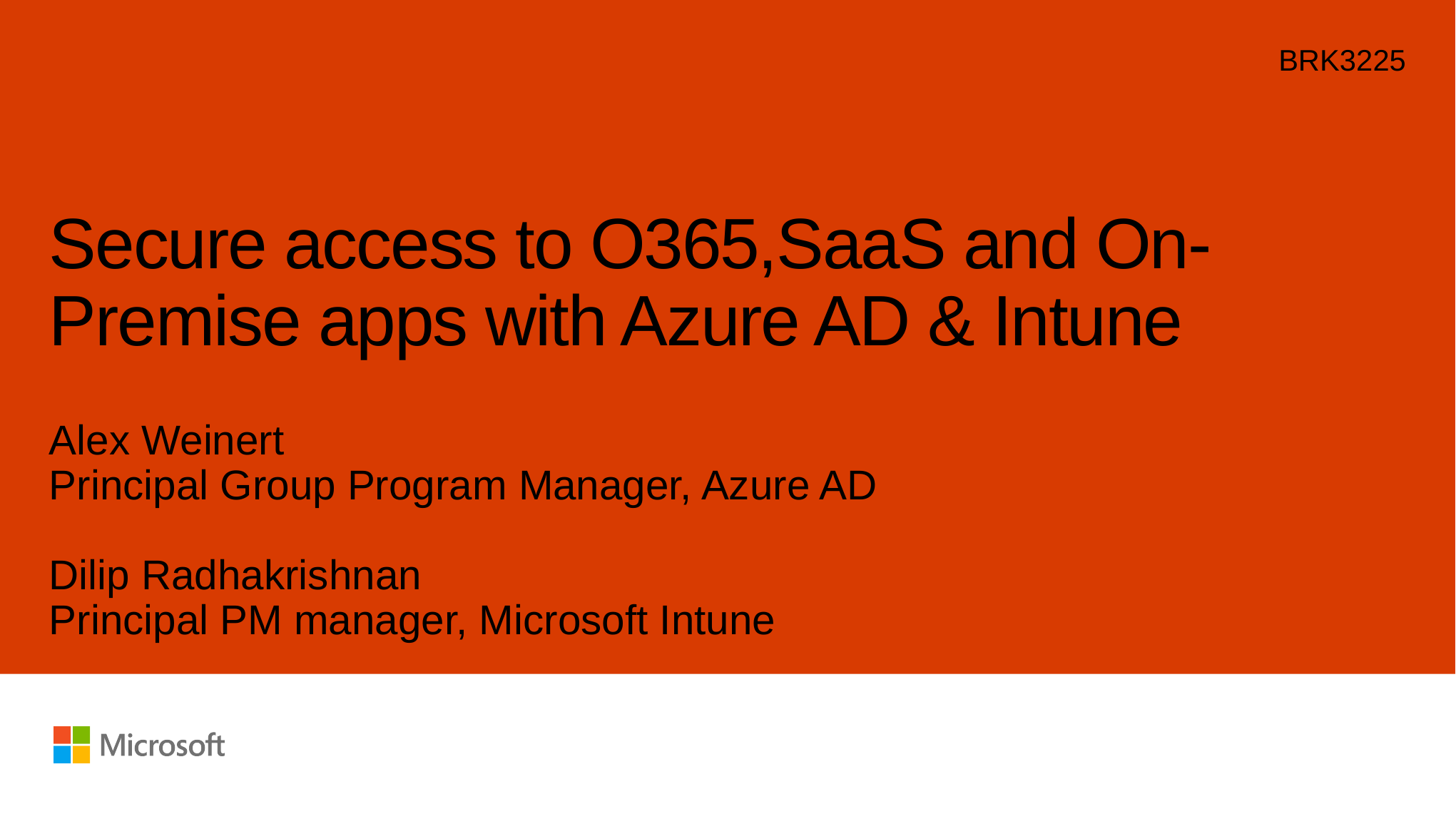

BRK3225
# Secure access to O365,SaaS and On-Premise apps with Azure AD & Intune
Alex Weinert
Principal Group Program Manager, Azure AD

Dilip Radhakrishnan
Principal PM manager, Microsoft Intune